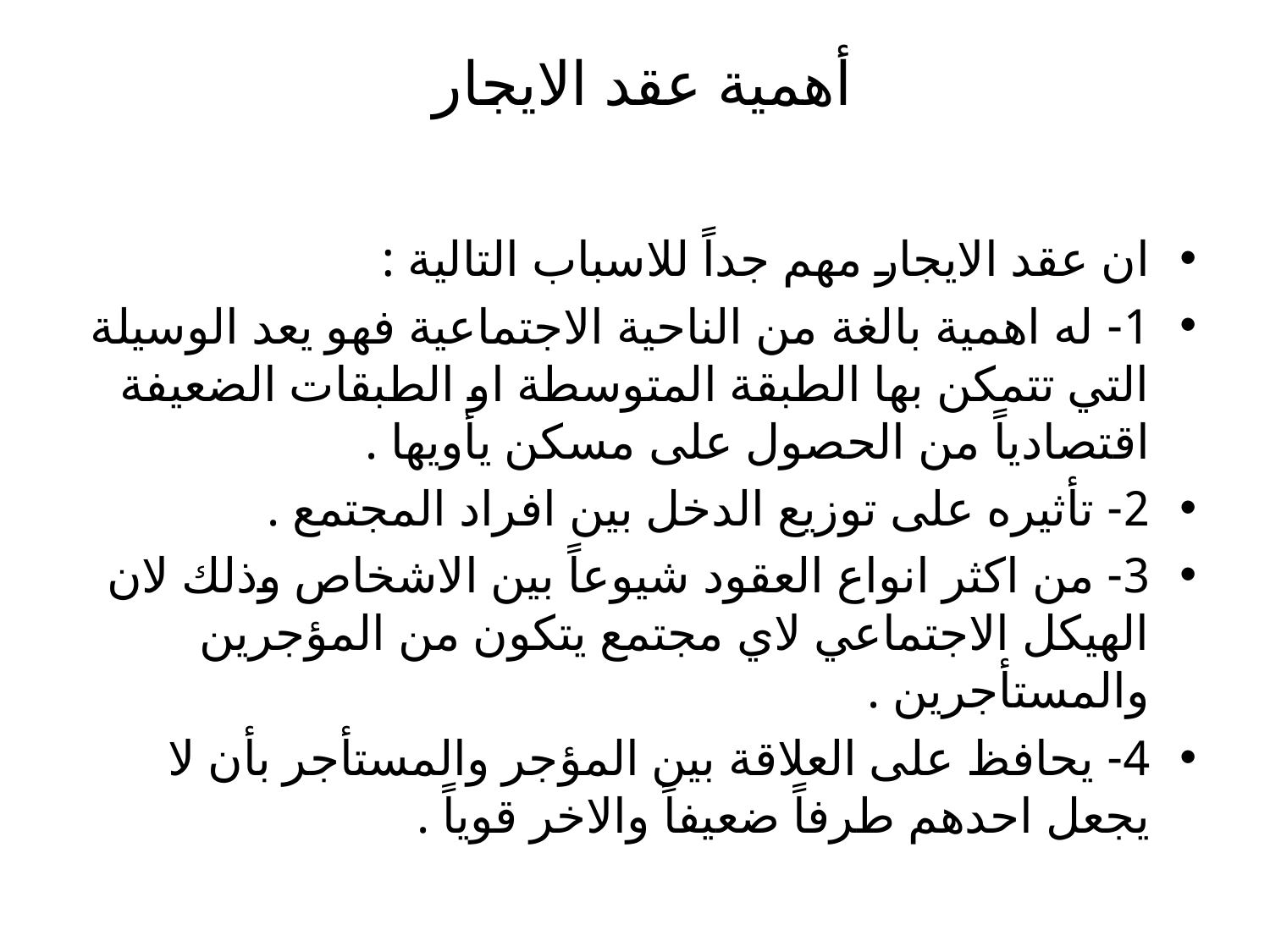

# أهمية عقد الايجار
ان عقد الايجار مهم جداً للاسباب التالية :
1- له اهمية بالغة من الناحية الاجتماعية فهو يعد الوسيلة التي تتمكن بها الطبقة المتوسطة او الطبقات الضعيفة اقتصادياً من الحصول على مسكن يأويها .
2- تأثيره على توزيع الدخل بين افراد المجتمع .
3- من اكثر انواع العقود شيوعاً بين الاشخاص وذلك لان الهيكل الاجتماعي لاي مجتمع يتكون من المؤجرين والمستأجرين .
4- يحافظ على العلاقة بين المؤجر والمستأجر بأن لا يجعل احدهم طرفاً ضعيفاً والاخر قوياً .